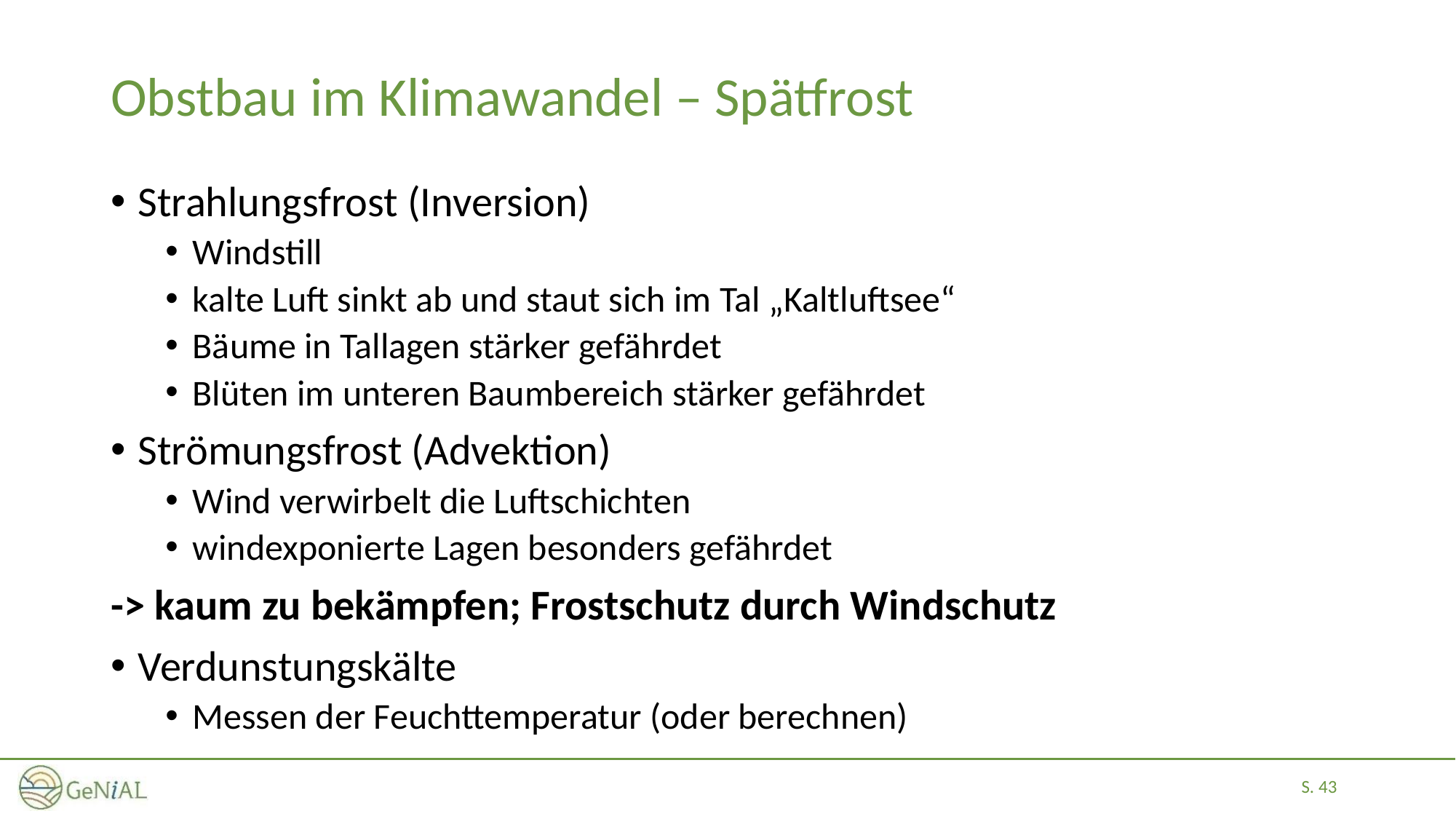

# Obstbau im Klimawandel – Spätfrost
Strahlungsfrost (Inversion)
Windstill
kalte Luft sinkt ab und staut sich im Tal „Kaltluftsee“
Bäume in Tallagen stärker gefährdet
Blüten im unteren Baumbereich stärker gefährdet
Strömungsfrost (Advektion)
Wind verwirbelt die Luftschichten
windexponierte Lagen besonders gefährdet
-> kaum zu bekämpfen; Frostschutz durch Windschutz
Verdunstungskälte
Messen der Feuchttemperatur (oder berechnen)